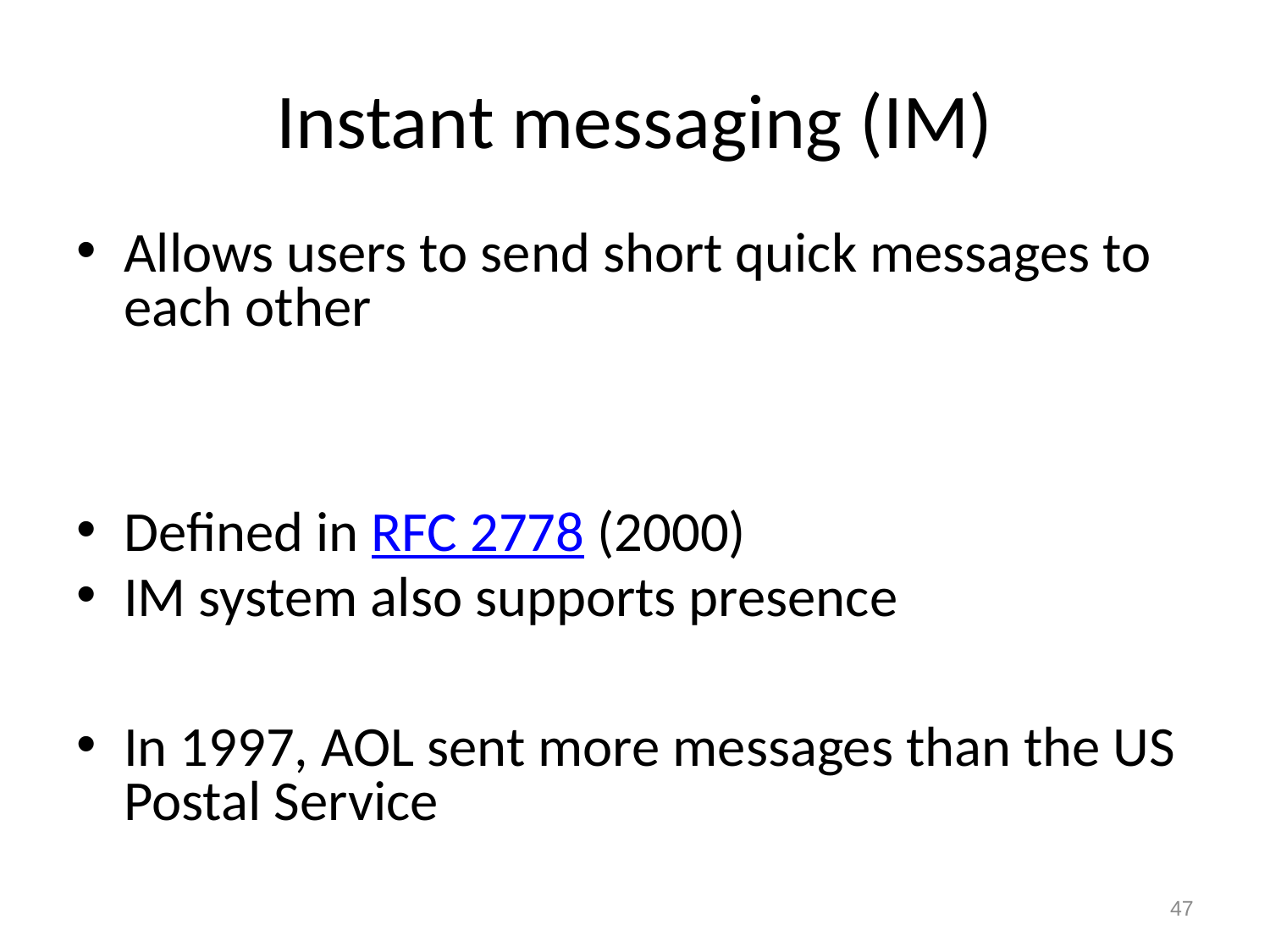

# Instant messaging (IM)
Allows users to send short quick messages to each other

Defined in RFC 2778 (2000)
IM system also supports presence

In 1997, AOL sent more messages than the US Postal Service
47